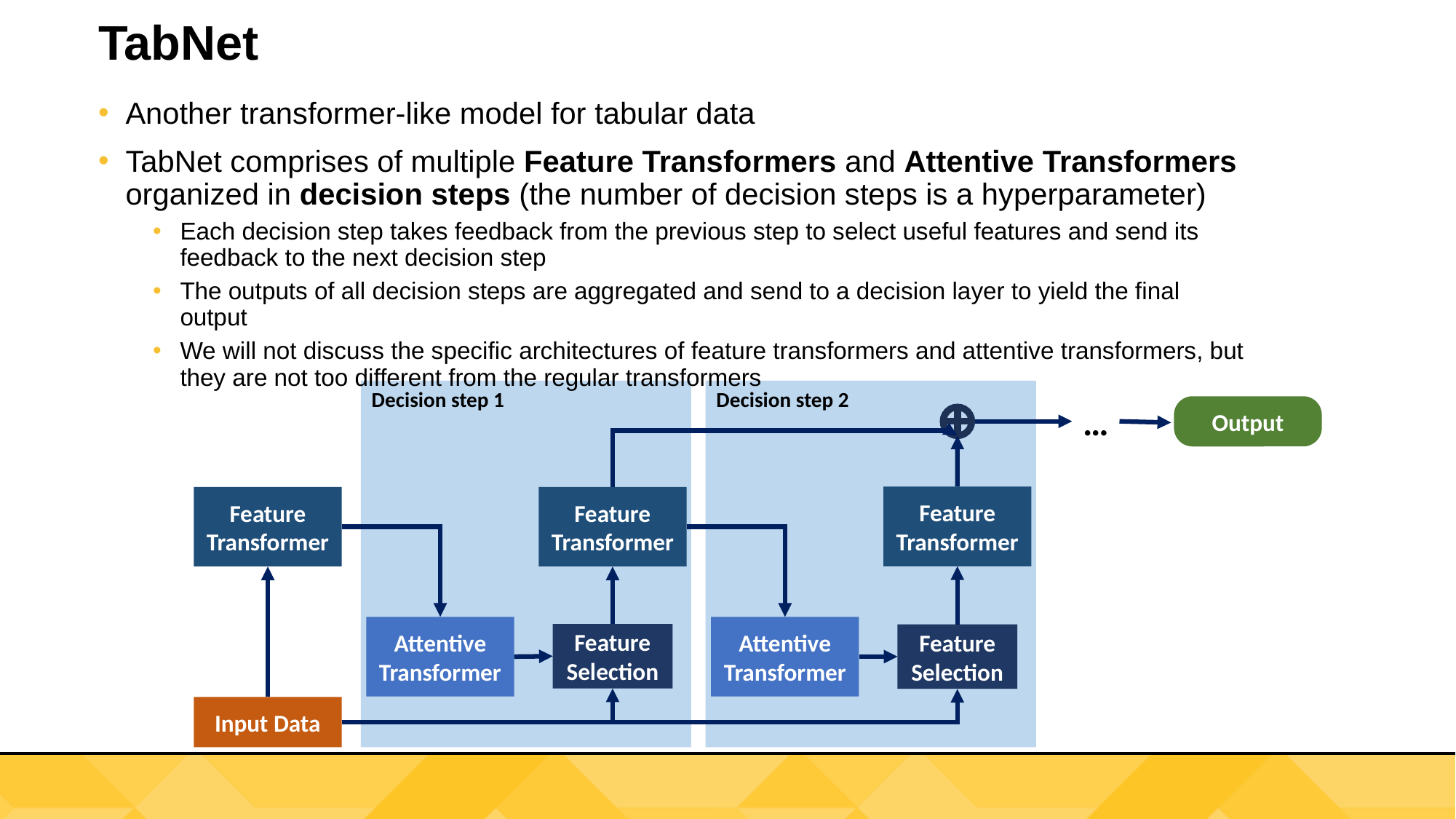

# TabNet
Another transformer-like model for tabular data
TabNet comprises of multiple Feature Transformers and Attentive Transformers organized in decision steps (the number of decision steps is a hyperparameter)
Each decision step takes feedback from the previous step to select useful features and send its feedback to the next decision step
The outputs of all decision steps are aggregated and send to a decision layer to yield the final output
We will not discuss the specific architectures of feature transformers and attentive transformers, but they are not too different from the regular transformers
Decision step 1
Decision step 2
…
Output

Feature Transformer
Feature Transformer
Feature Transformer
Attentive Transformer
Attentive Transformer
Feature Selection
Feature Selection
Input Data